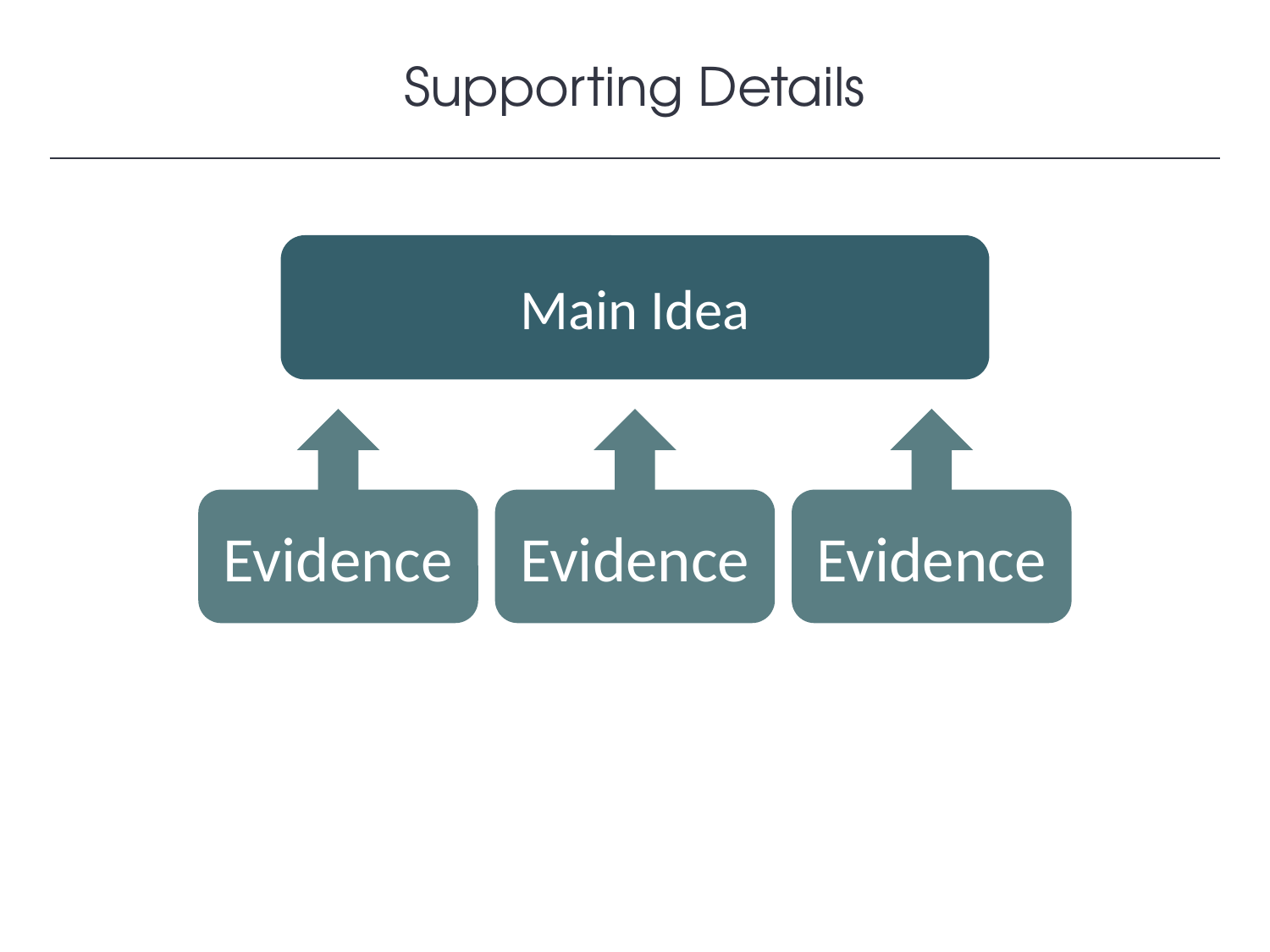

Supporting Details
HAWKES LEARNING
Main Idea

Evidence
Evidence
Evidence